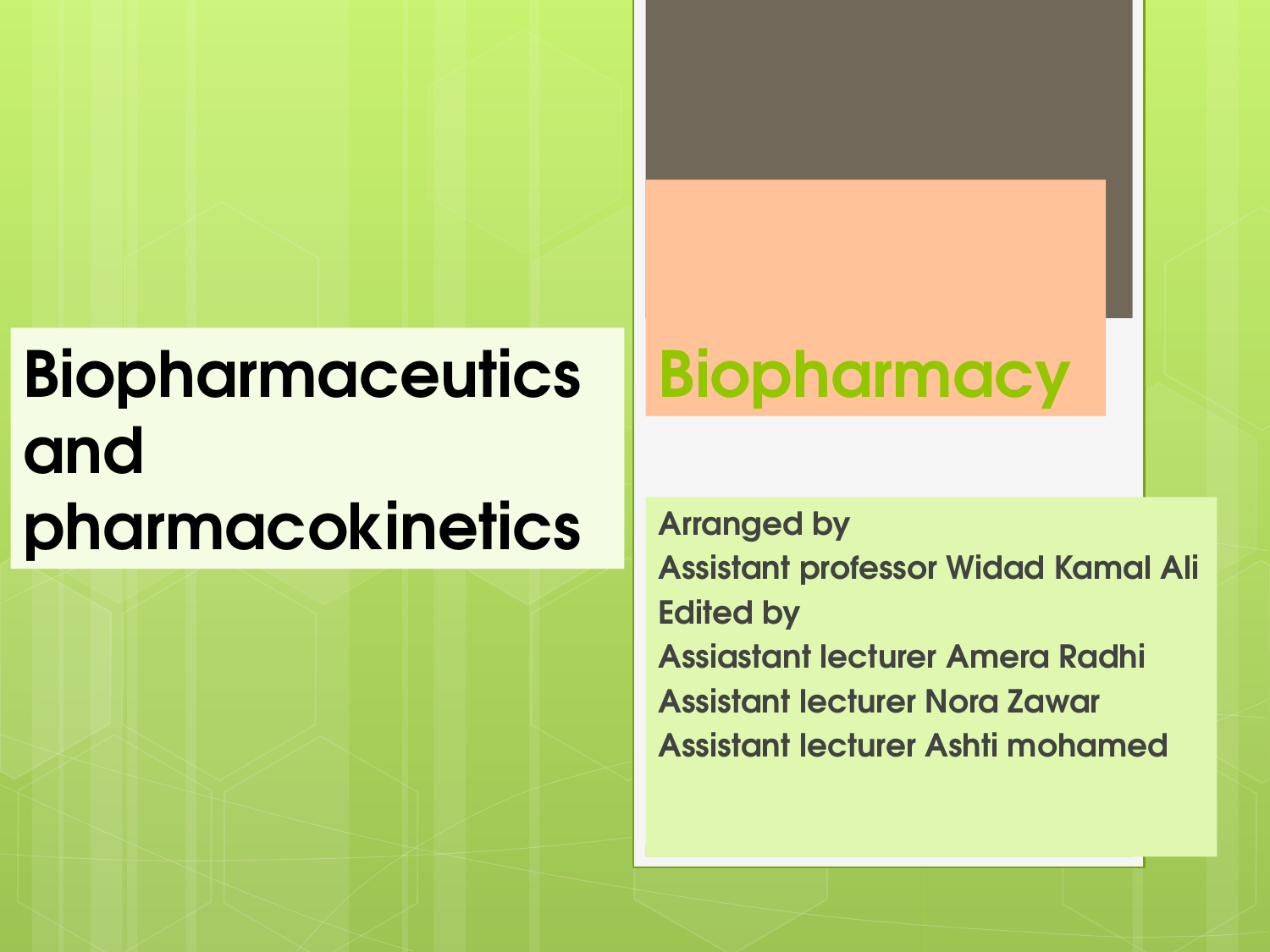

# Biopharmacy
Biopharmaceutics  and pharmacokinetics
Arranged by
Assistant professor Widad Kamal Ali
Edited by
Assiastant lecturer Amera Radhi
Assistant lecturer Nora Zawar
Assistant lecturer Ashti mohamed